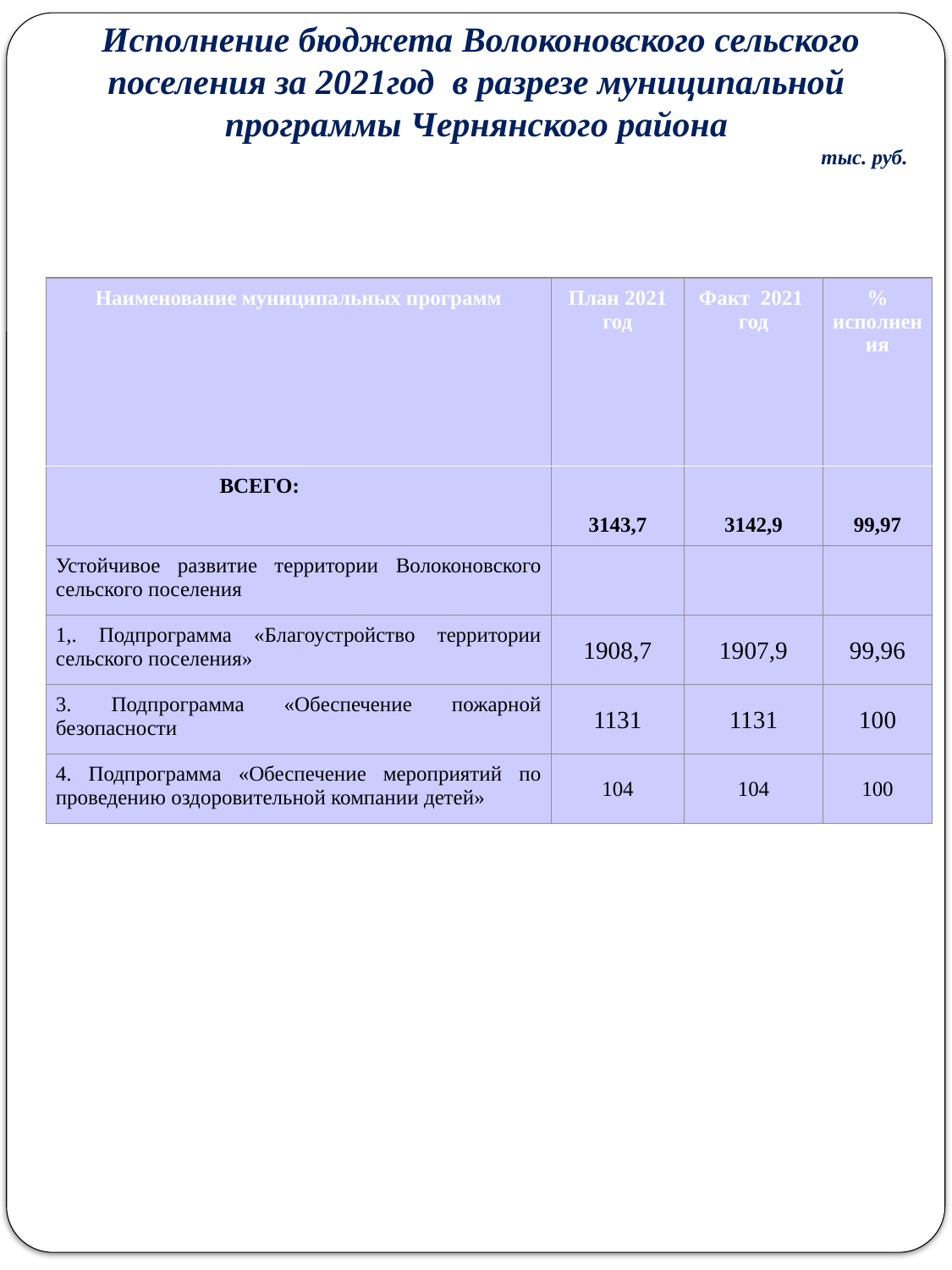

Исполнение бюджета Волоконовского сельского поселения за 2021год  в разрезе муниципальной  программы Чернянского района
                                                                                                                                                 тыс. руб.
| Наименование муниципальных программ | План 2021 год | Факт 2021 год | % исполнения |
| --- | --- | --- | --- |
| ВСЕГО: | 3143,7 | 3142,9 | 99,97 |
| Устойчивое развитие территории Волоконовского сельского поселения |  |  |  |
| 1,. Подпрограмма «Благоустройство территории сельского поселения» | 1908,7 | 1907,9 | 99,96 |
| 3. Подпрограмма «Обеспечение пожарной безопасности | 1131 | 1131 | 100 |
| 4. Подпрограмма «Обеспечение мероприятий по проведению оздоровительной компании детей» | 104 | 104 | 100 |